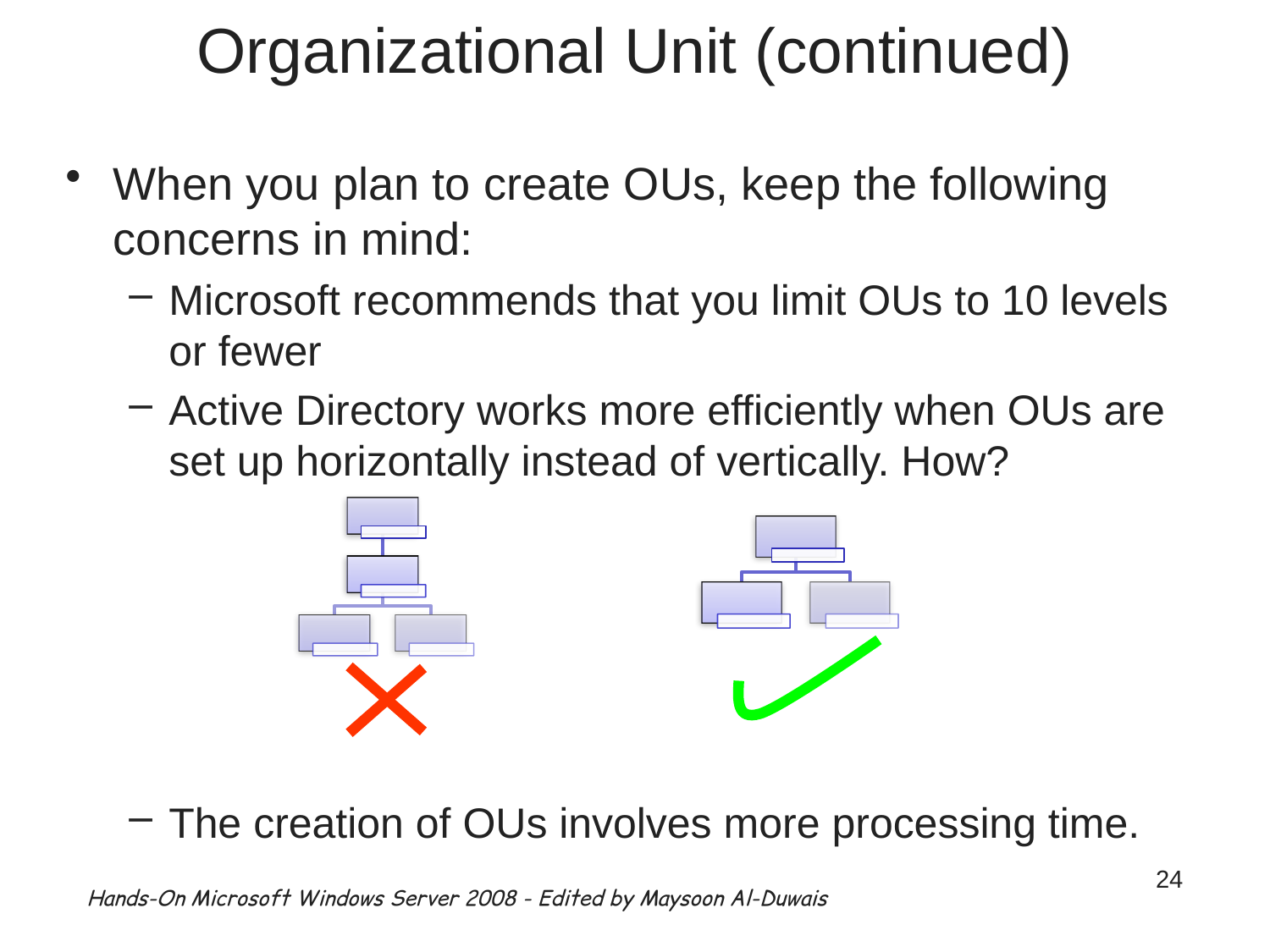

# Organizational Unit (continued)
When you plan to create OUs, keep the following concerns in mind:
Microsoft recommends that you limit OUs to 10 levels or fewer
Active Directory works more efficiently when OUs are set up horizontally instead of vertically. How?

The creation of OUs involves more processing time.

24
Hands-On Microsoft Windows Server 2008 - Edited by Maysoon Al-Duwais